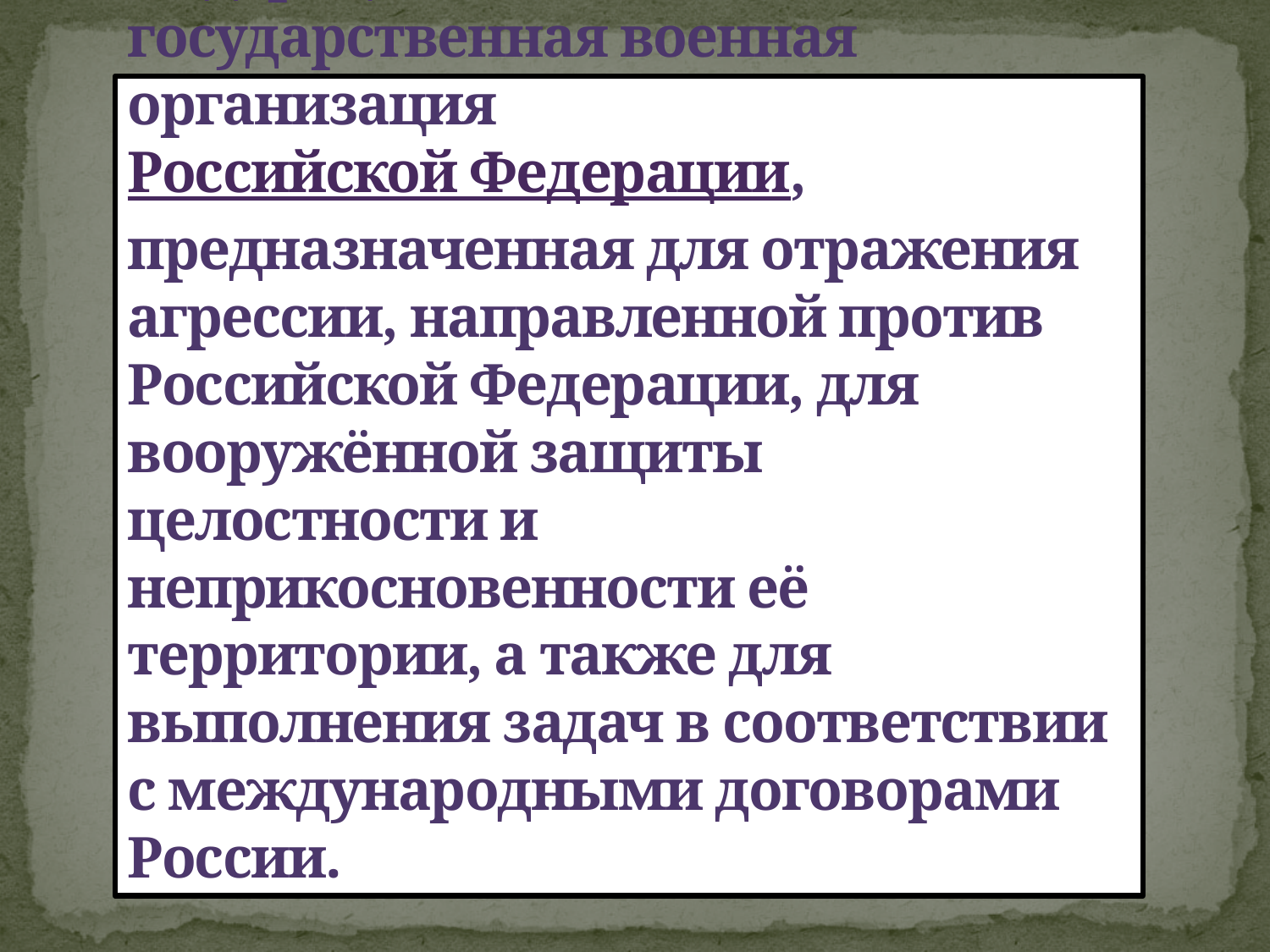

Вооружённые Силы Российской Федерации (ВС России) — государственная военная организация Российской Федерации, предназначенная для отражения агрессии, направленной против Российской Федерации, для вооружённой защиты целостности и неприкосновенности её территории, а также для выполнения задач в соответствии с международными договорами России.